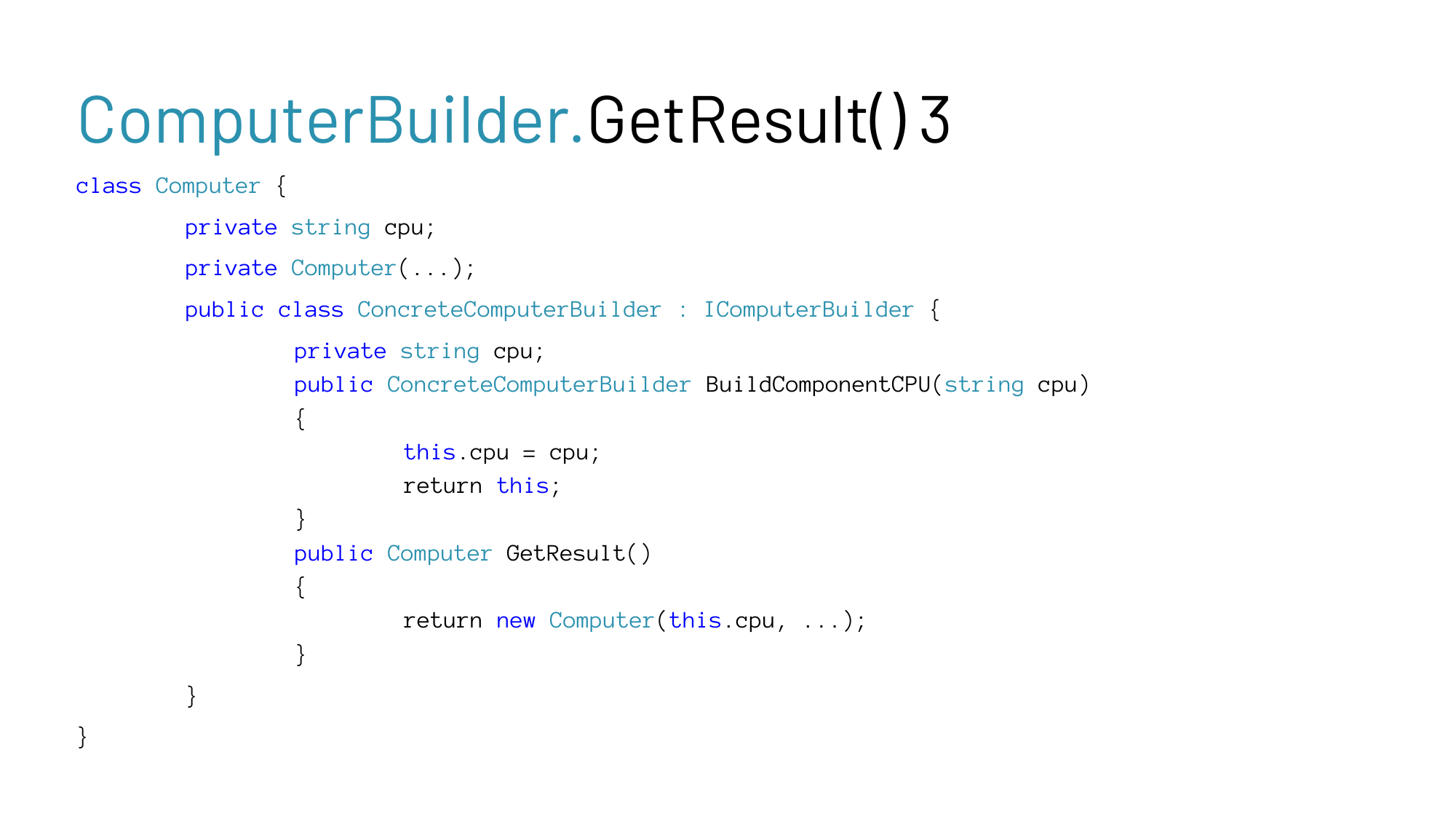

# ComputerBuilder.GetResult() 3
class Computer {
	private string cpu;
	private Computer(...);
	public class ConcreteComputerBuilder : IComputerBuilder {
		private string cpu;
	public ConcreteComputerBuilder BuildComponentCPU(string cpu)
	{
		this.cpu = cpu;
		return this;
	}
	public Computer GetResult()
	{
		return new Computer(this.cpu, ...);
	}
	}
}